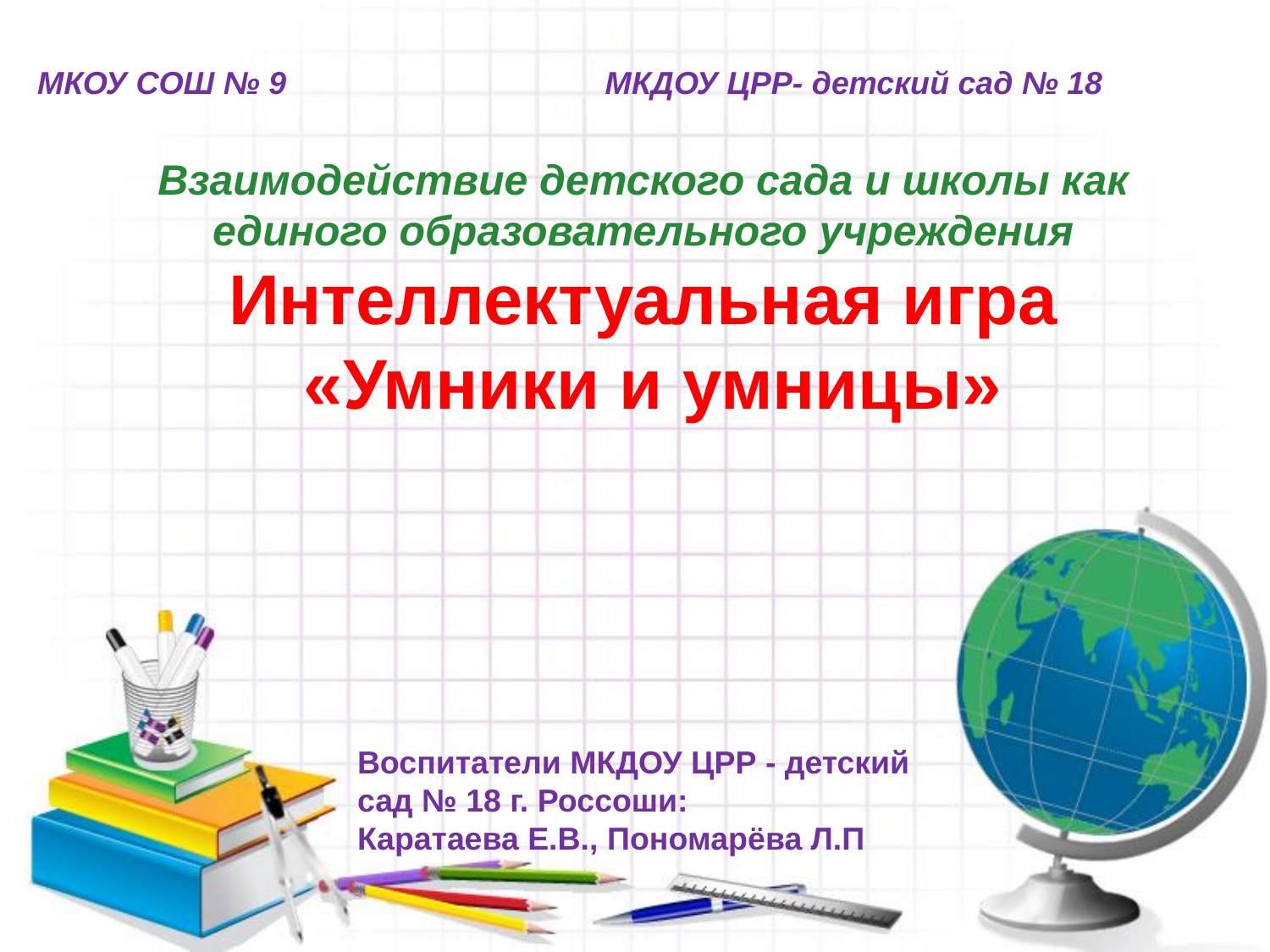

МКОУ СОШ № 9                                    МКДОУ ЦРР- детский сад № 18
Взаимодействие детского сада и школы как единого образовательного учреждения
Интеллектуальная игра
 «Умники и умницы»

Воспитатели МКДОУ ЦРР - детский сад № 18 г. Россоши:
Каратаева Е.В., Пономарёва Л.П